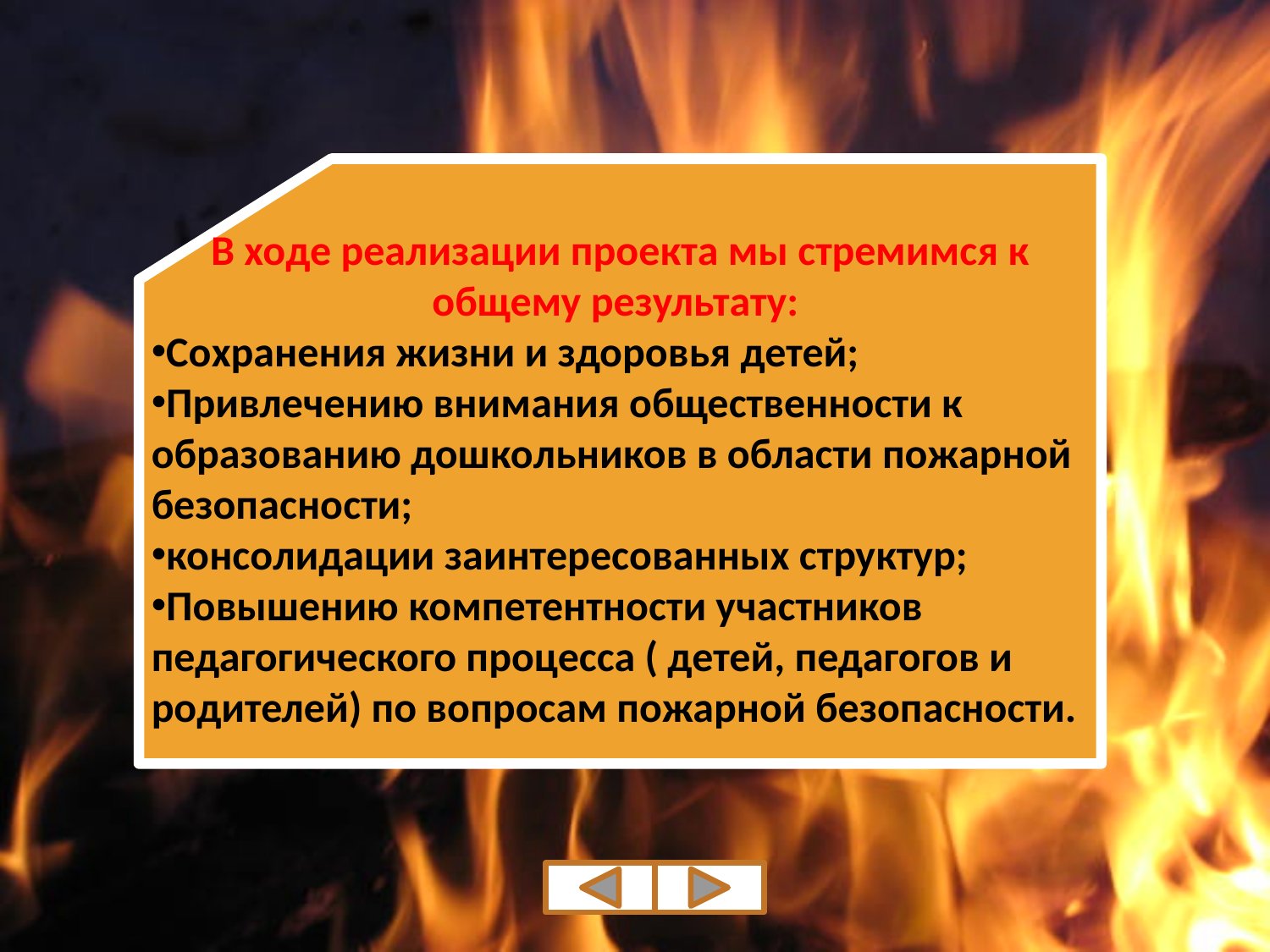

В ходе реализации проекта мы стремимся к общему результату:
Сохранения жизни и здоровья детей;
Привлечению внимания общественности к образованию дошкольников в области пожарной безопасности;
консолидации заинтересованных структур;
Повышению компетентности участников педагогического процесса ( детей, педагогов и родителей) по вопросам пожарной безопасности.